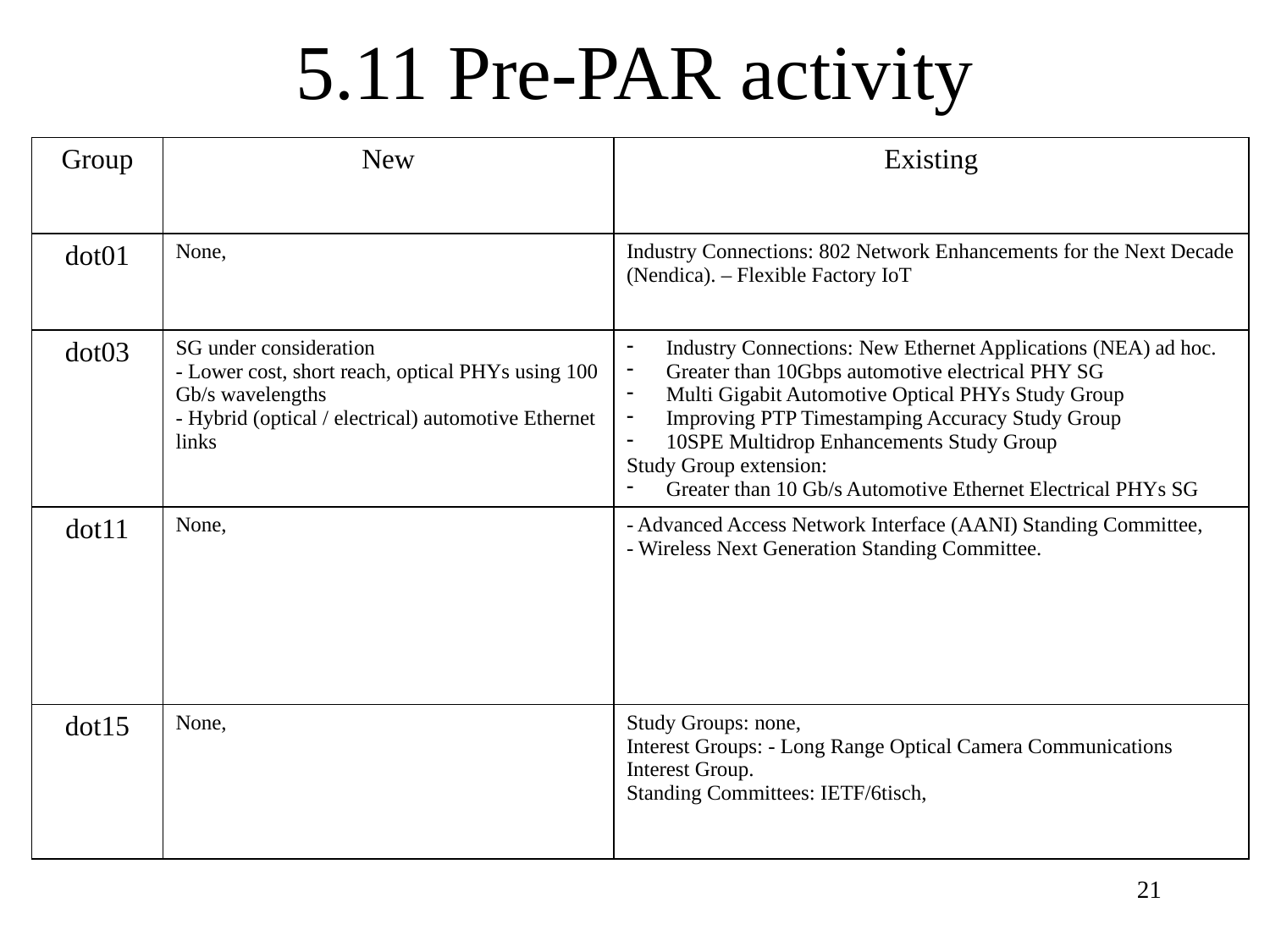

# 5.11 Pre-PAR activity
| Group | New | Existing |
| --- | --- | --- |
| dot01 | None, | Industry Connections: 802 Network Enhancements for the Next Decade (Nendica). – Flexible Factory IoT |
| dot03 | SG under consideration - Lower cost, short reach, optical PHYs using 100 Gb/s wavelengths - Hybrid (optical / electrical) automotive Ethernet links | Industry Connections: New Ethernet Applications (NEA) ad hoc. Greater than 10Gbps automotive electrical PHY SG Multi Gigabit Automotive Optical PHYs Study Group Improving PTP Timestamping Accuracy Study Group 10SPE Multidrop Enhancements Study Group Study Group extension: Greater than 10 Gb/s Automotive Ethernet Electrical PHYs SG |
| dot11 | None, | - Advanced Access Network Interface (AANI) Standing Committee, - Wireless Next Generation Standing Committee. |
| dot15 | None, | Study Groups: none, Interest Groups: - Long Range Optical Camera Communications Interest Group. Standing Committees: IETF/6tisch, |
21